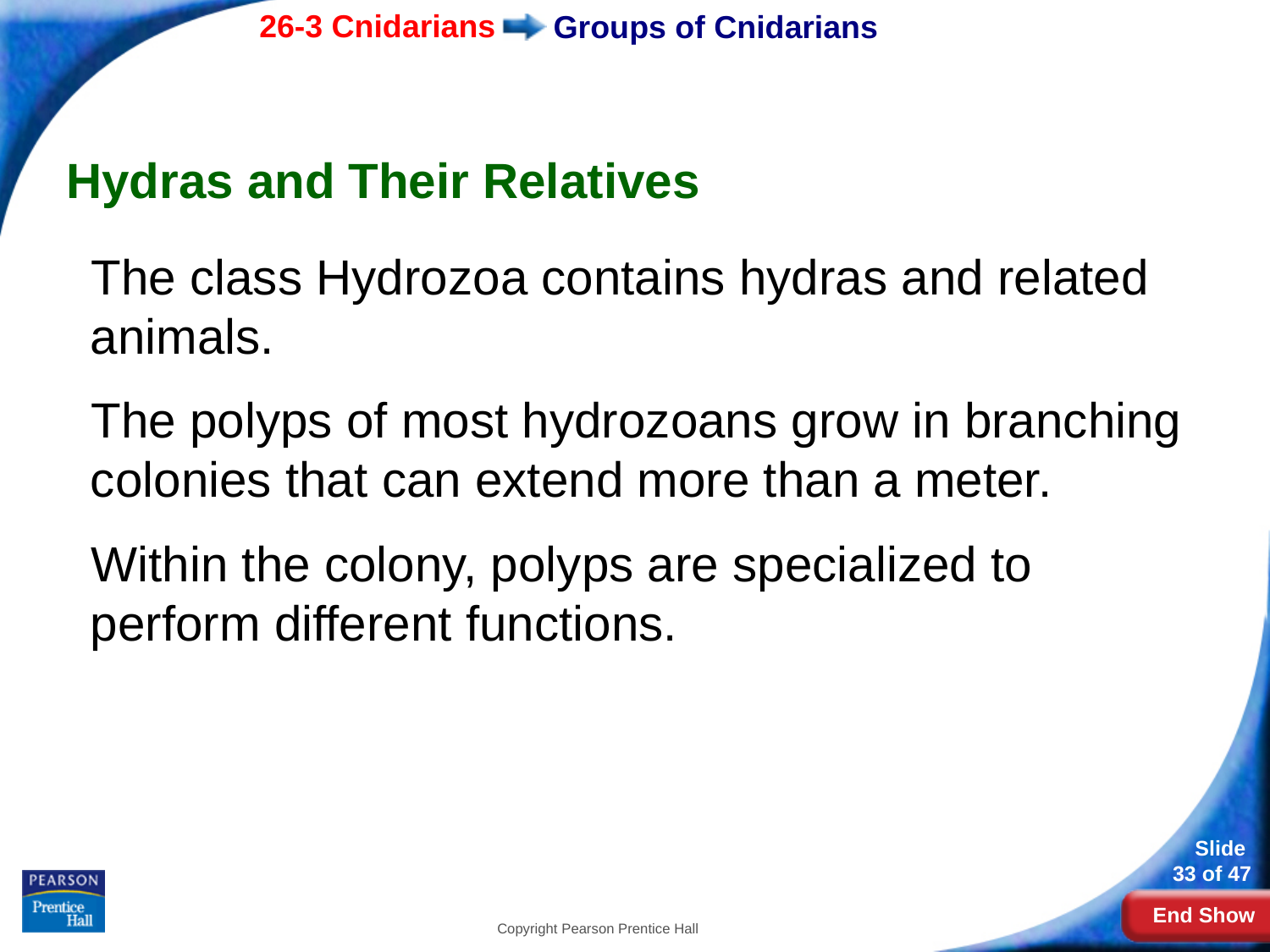

# Groups of Cnidarians
Hydras and Their Relatives
The class Hydrozoa contains hydras and related animals.
The polyps of most hydrozoans grow in branching colonies that can extend more than a meter.
Within the colony, polyps are specialized to perform different functions.
Copyright Pearson Prentice Hall